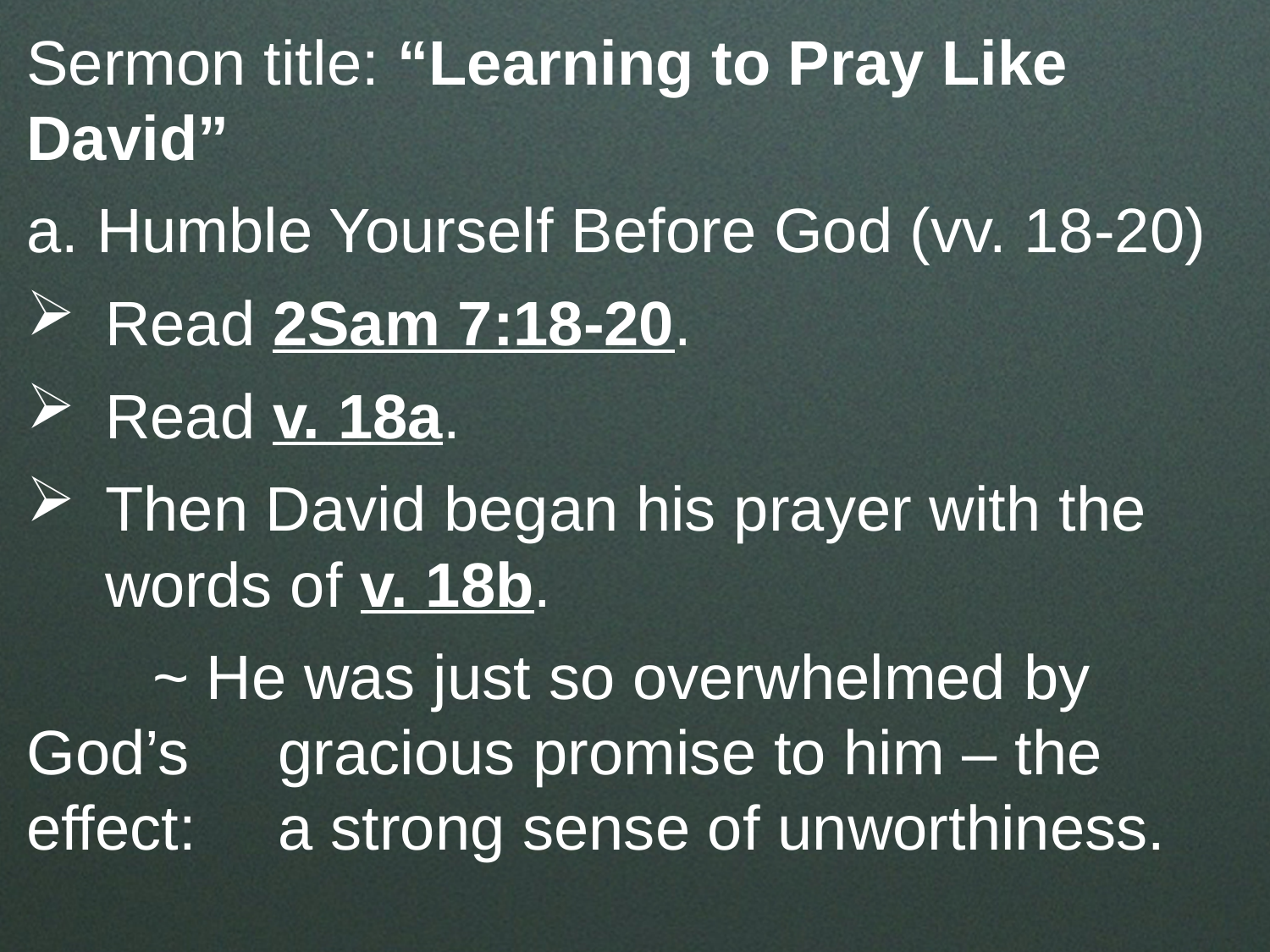

Sermon title: “Learning to Pray Like David”
a. Humble Yourself Before God (vv. 18-20)
Read 2Sam 7:18-20.
Read v. 18a.
Then David began his prayer with the words of v. 18b.
	~ He was just so overwhelmed by God’s 		gracious promise to him – the effect: 		a strong sense of unworthiness.